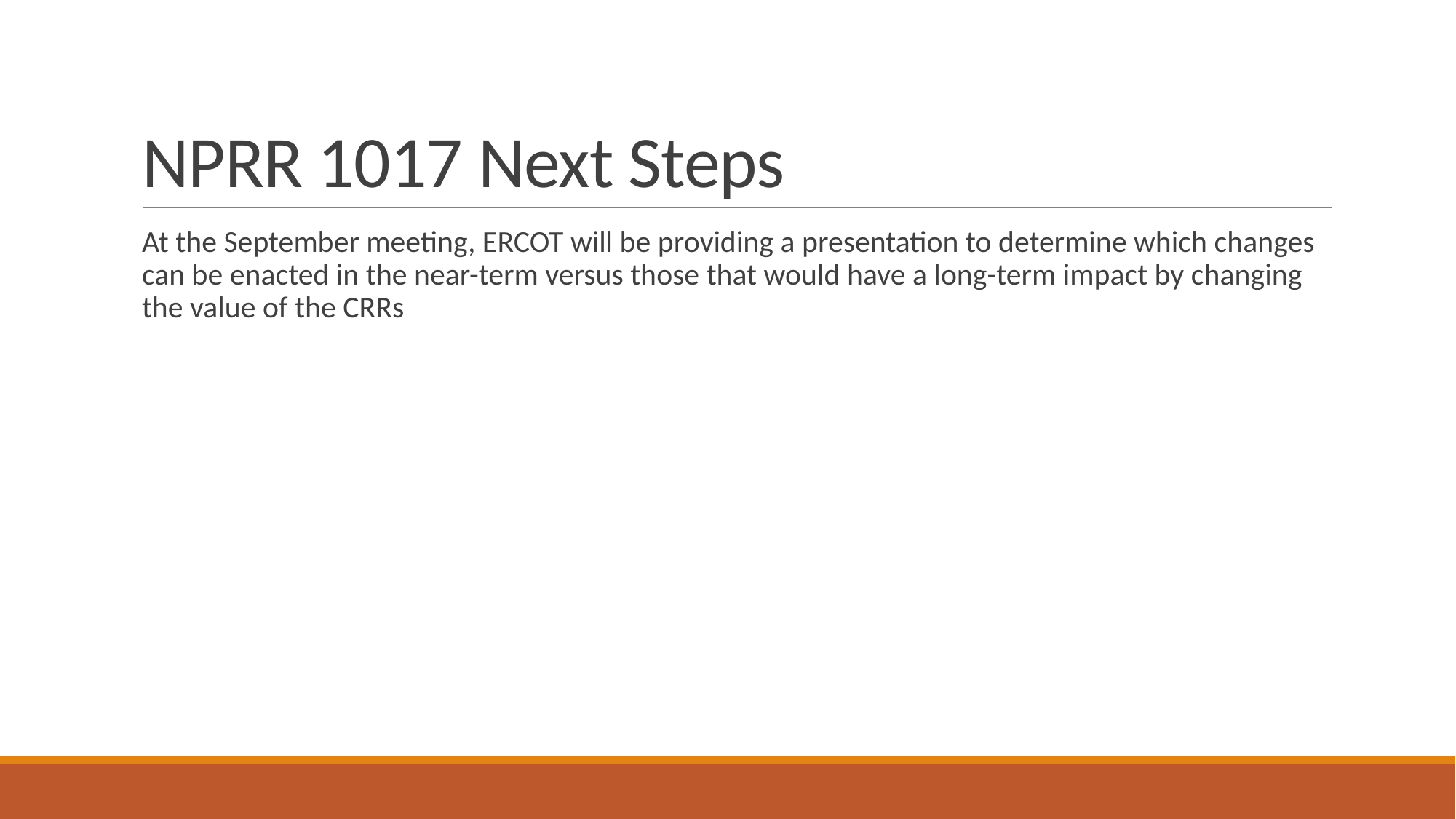

# NPRR 1017 Next Steps
At the September meeting, ERCOT will be providing a presentation to determine which changes can be enacted in the near-term versus those that would have a long-term impact by changing the value of the CRRs